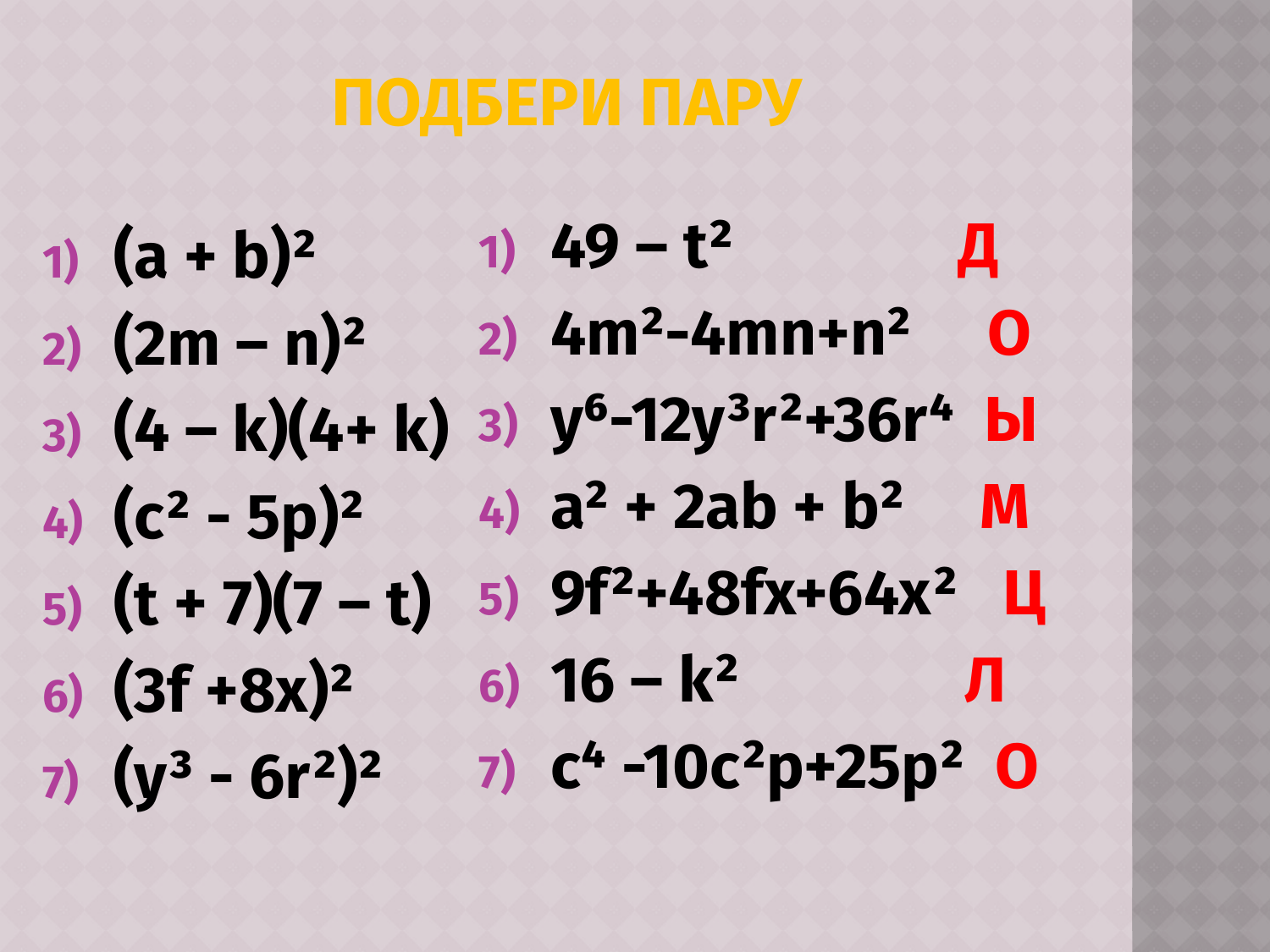

# Подбери пару
49 – t²               Д
4m²-4mn+n²     О
y⁶-12y³r²+36r⁴  Ы
a² + 2ab + b²     М
9f²+48fx+64x²   Ц
16 – k²               Л
c⁴ -10c²p+25p²  О
(a + b)²
(2m – n)²
(4 – k)(4+ k)
(c² - 5p)²
(t + 7)(7 – t)
(3f +8x)²
(y³ - 6r²)²